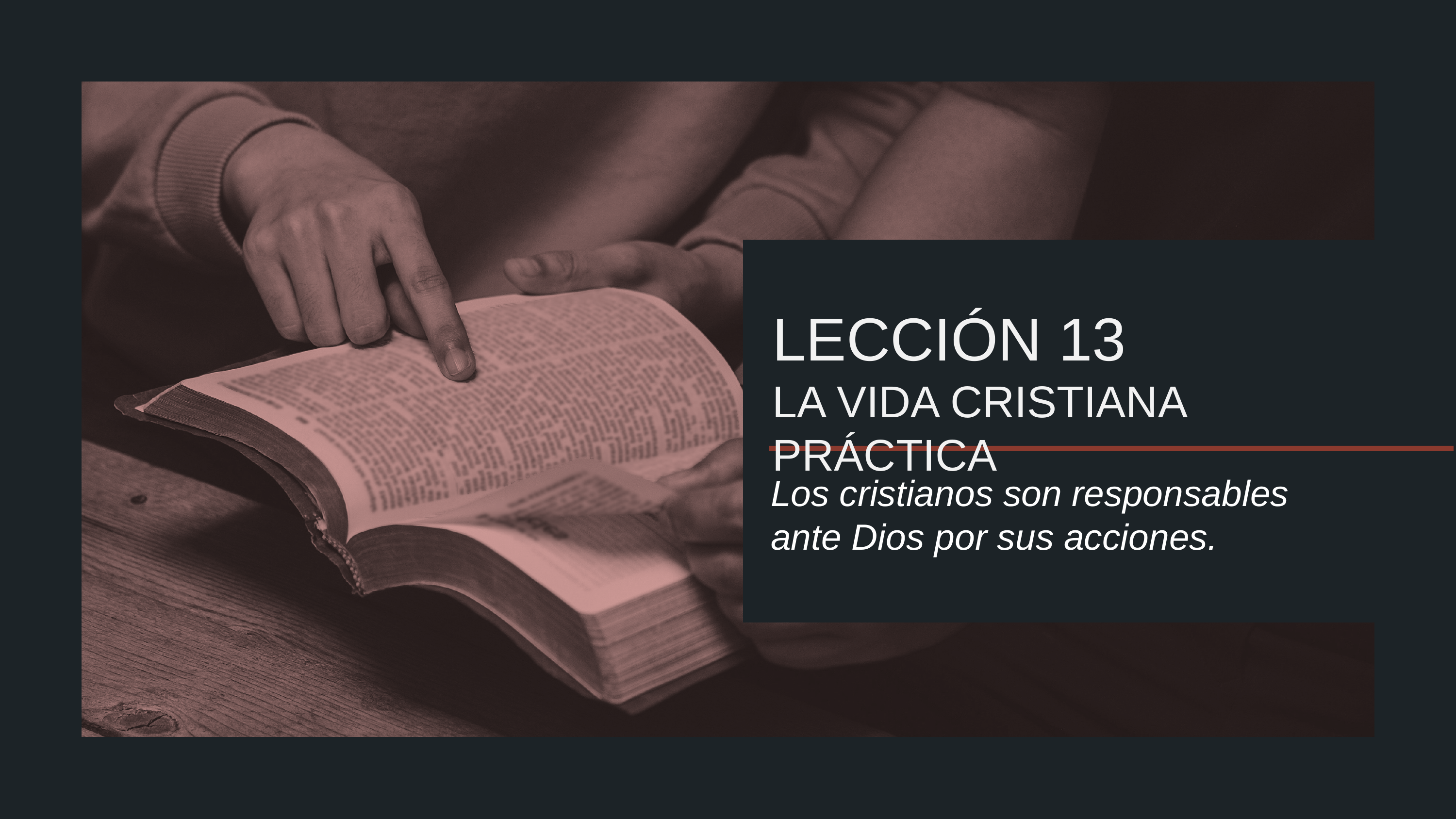

LECCIÓN 13
LA VIDA CRISTIANA PRÁCTICA
Los cristianos son responsables
ante Dios por sus acciones.